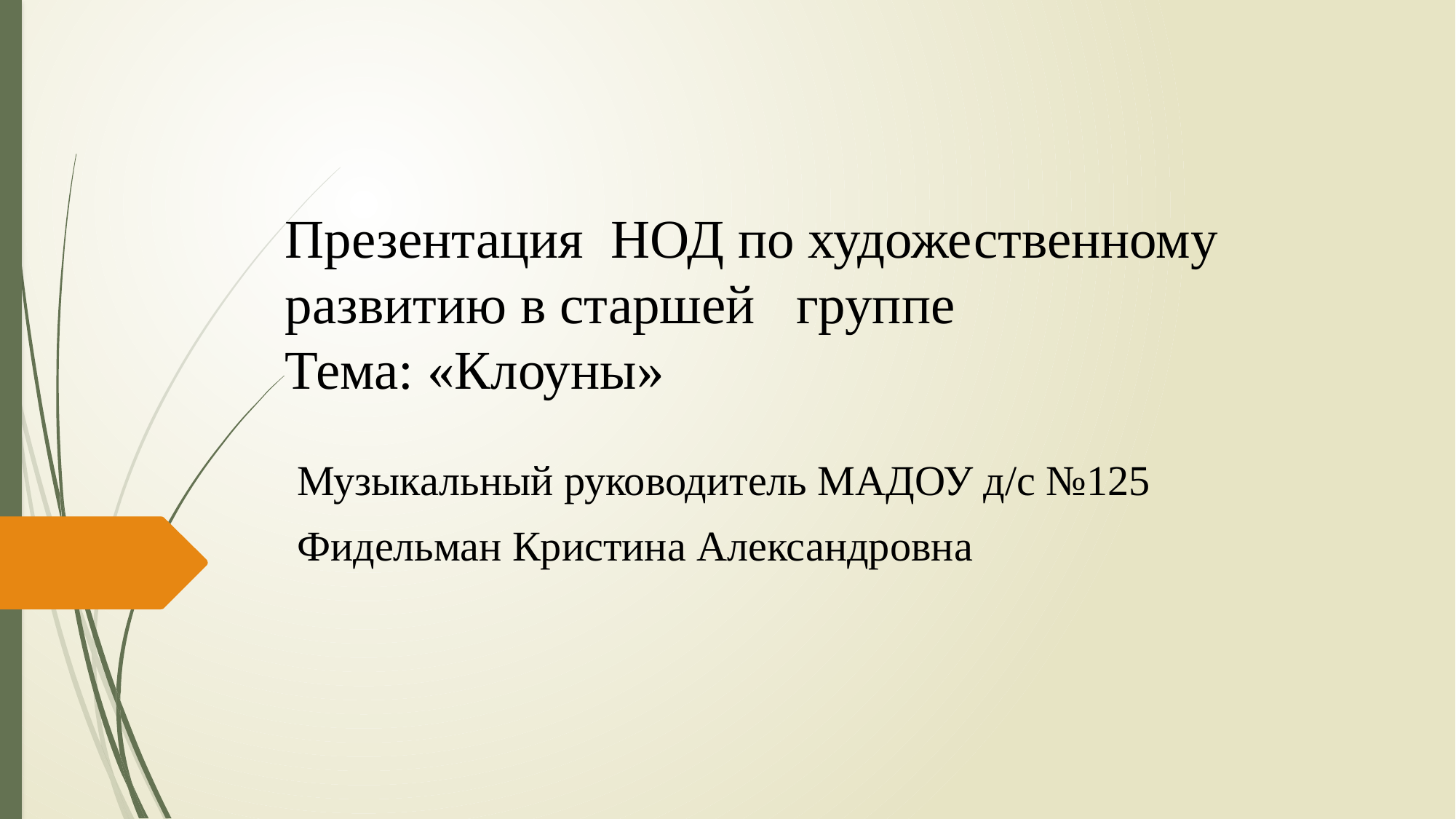

# Презентация  НОД по художественному развитию в старшей   группе Тема: «Клоуны»
Музыкальный руководитель МАДОУ д/с №125
Фидельман Кристина Александровна